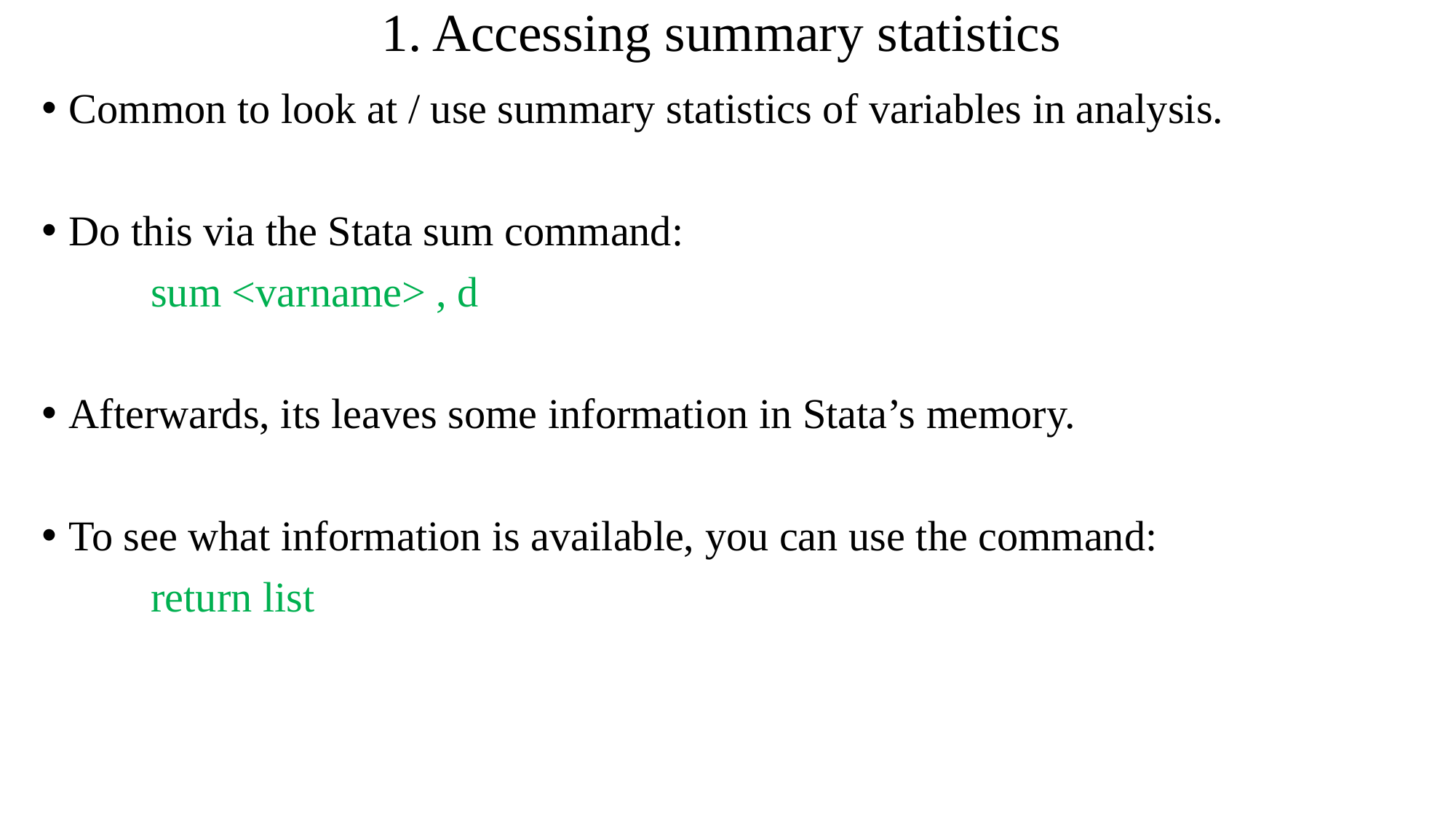

# 1. Accessing summary statistics
Common to look at / use summary statistics of variables in analysis.

Do this via the Stata sum command:
	sum <varname> , d

Afterwards, its leaves some information in Stata’s memory.

To see what information is available, you can use the command:
	return list